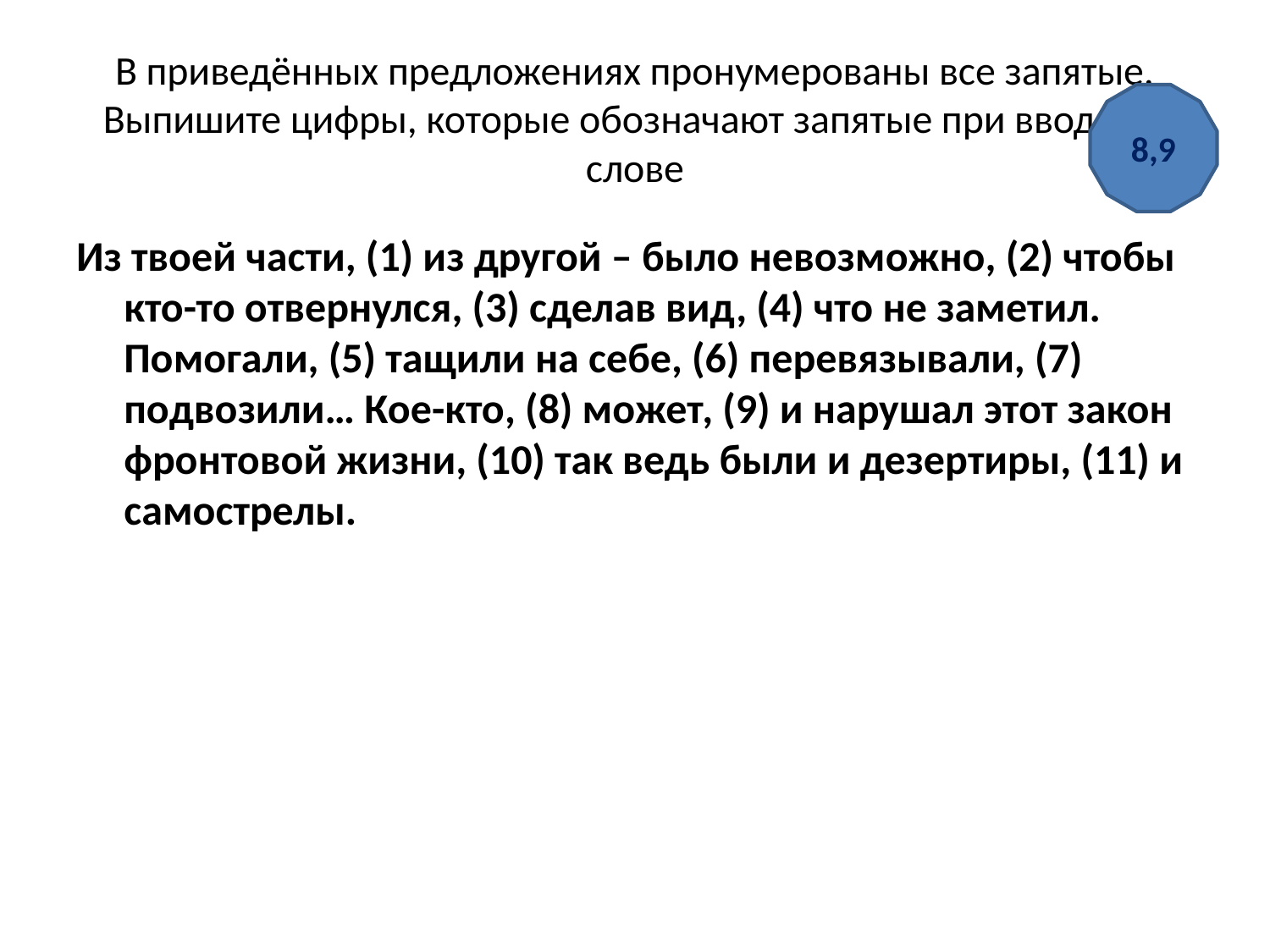

# В приведённых предложениях пронумерованы все запятые. Выпишите цифры, которые обозначают запятые при вводном слове
8,9
Из твоей части, (1) из другой – было невозможно, (2) чтобы кто-то отвернулся, (3) сделав вид, (4) что не заметил. Помогали, (5) тащили на себе, (6) перевязывали, (7) подвозили… Кое-кто, (8) может, (9) и нарушал этот закон фронтовой жизни, (10) так ведь были и дезертиры, (11) и самострелы.